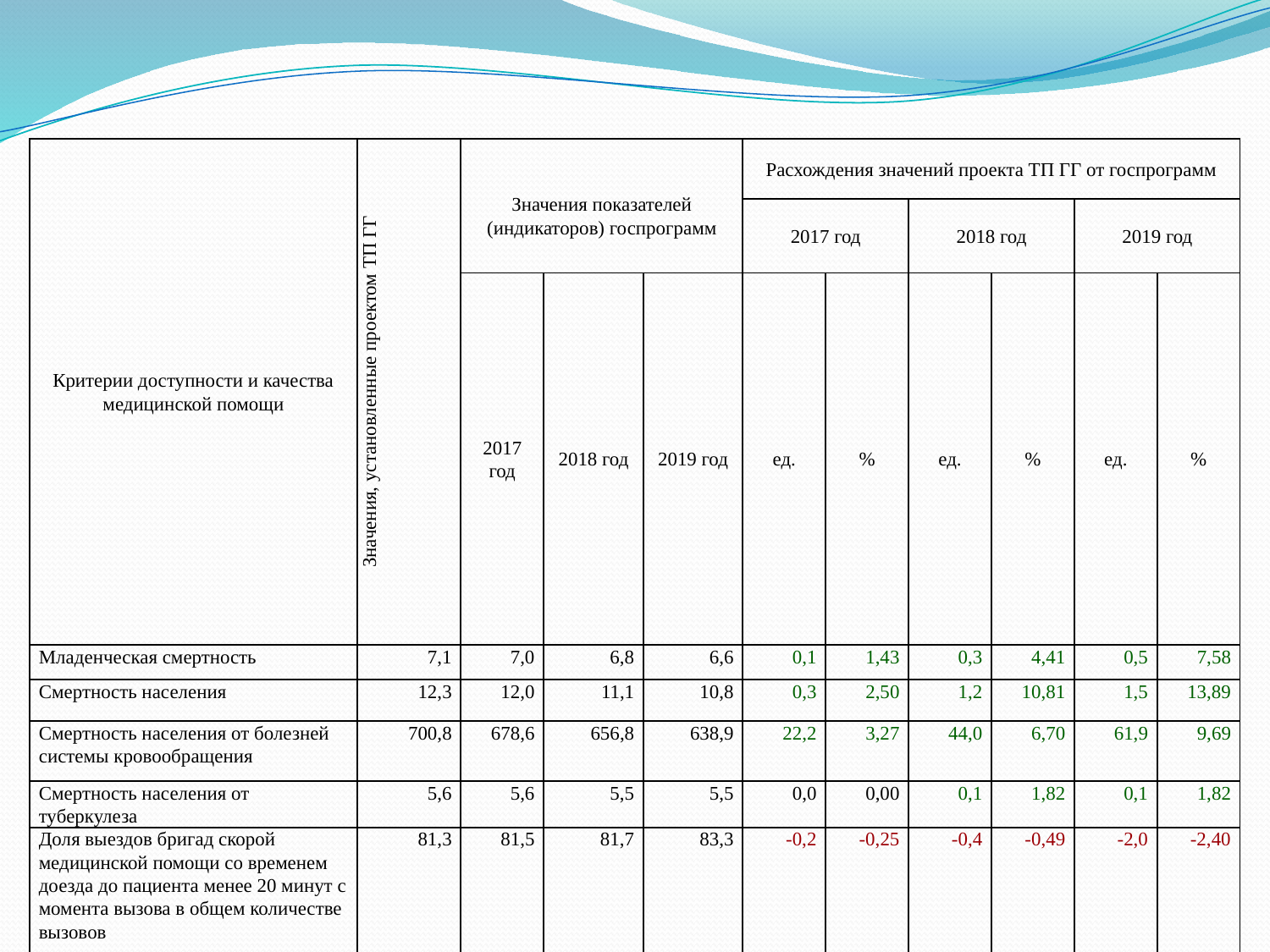

| Критерии доступности и качества медицинской помощи | Значения, установленные проектом ТП ГГ | Значения показателей (индикаторов) госпрограмм |  |  | Расхождения значений проекта ТП ГГ от госпрограмм |  |  |  |  |  |
| --- | --- | --- | --- | --- | --- | --- | --- | --- | --- | --- |
|  |  |  |  |  | 2017 год |  | 2018 год |  | 2019 год |  |
|  |  | 2017 год | 2018 год | 2019 год | ед. | % | ед. | % | ед. | % |
| Младенческая смертность | 7,1 | 7,0 | 6,8 | 6,6 | 0,1 | 1,43 | 0,3 | 4,41 | 0,5 | 7,58 |
| Смертность населения | 12,3 | 12,0 | 11,1 | 10,8 | 0,3 | 2,50 | 1,2 | 10,81 | 1,5 | 13,89 |
| Смертность населения от болезней системы кровообращения | 700,8 | 678,6 | 656,8 | 638,9 | 22,2 | 3,27 | 44,0 | 6,70 | 61,9 | 9,69 |
| Смертность населения от туберкулеза | 5,6 | 5,6 | 5,5 | 5,5 | 0,0 | 0,00 | 0,1 | 1,82 | 0,1 | 1,82 |
| Доля выездов бригад скорой медицинской помощи со временем доезда до пациента менее 20 минут с момента вызова в общем количестве вызовов | 81,3 | 81,5 | 81,7 | 83,3 | -0,2 | -0,25 | -0,4 | -0,49 | -2,0 | -2,40 |